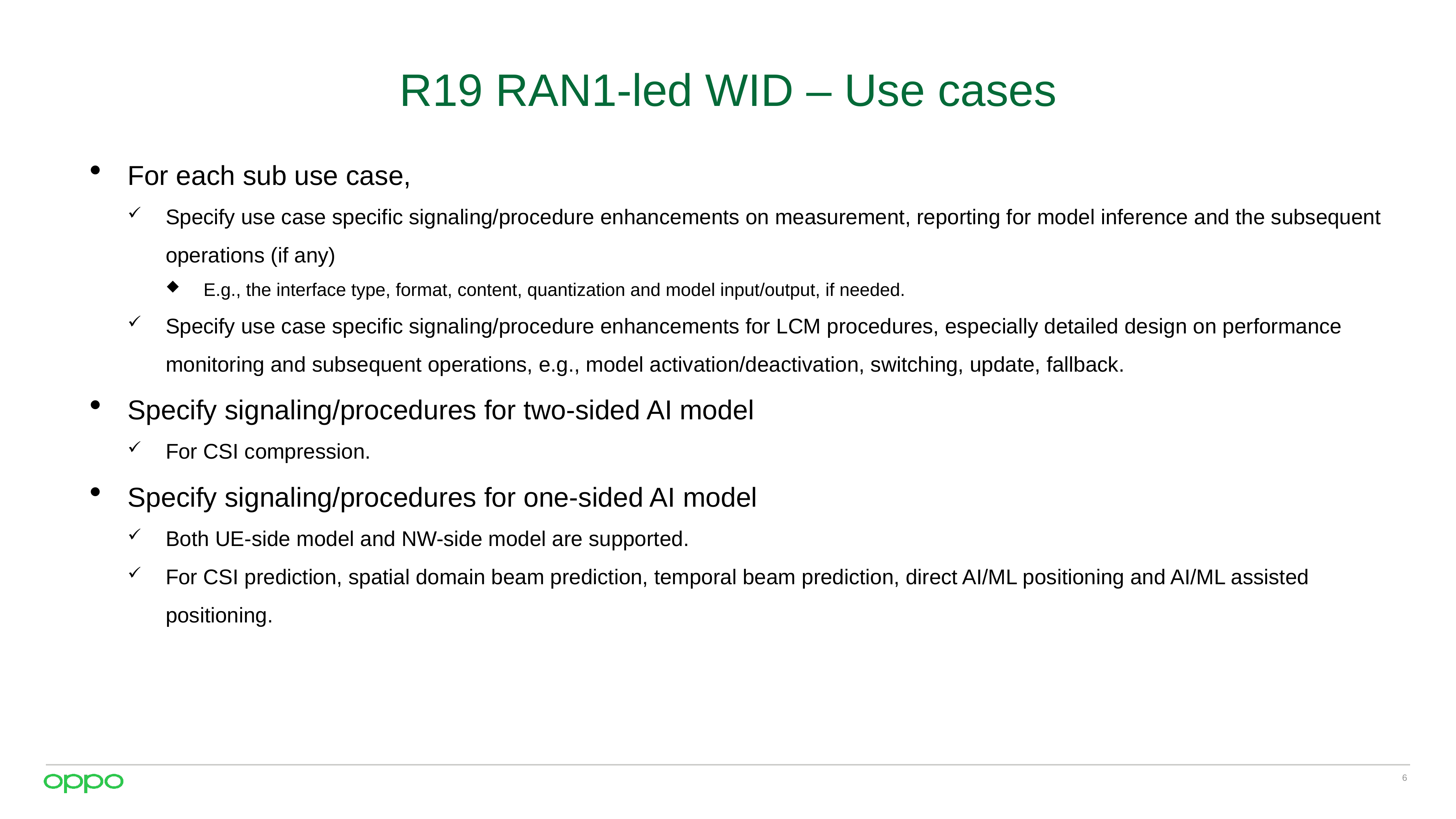

# R19 RAN1-led WID – Use cases
For each sub use case,
Specify use case specific signaling/procedure enhancements on measurement, reporting for model inference and the subsequent operations (if any)
E.g., the interface type, format, content, quantization and model input/output, if needed.
Specify use case specific signaling/procedure enhancements for LCM procedures, especially detailed design on performance monitoring and subsequent operations, e.g., model activation/deactivation, switching, update, fallback.
Specify signaling/procedures for two-sided AI model
For CSI compression.
Specify signaling/procedures for one-sided AI model
Both UE-side model and NW-side model are supported.
For CSI prediction, spatial domain beam prediction, temporal beam prediction, direct AI/ML positioning and AI/ML assisted positioning.